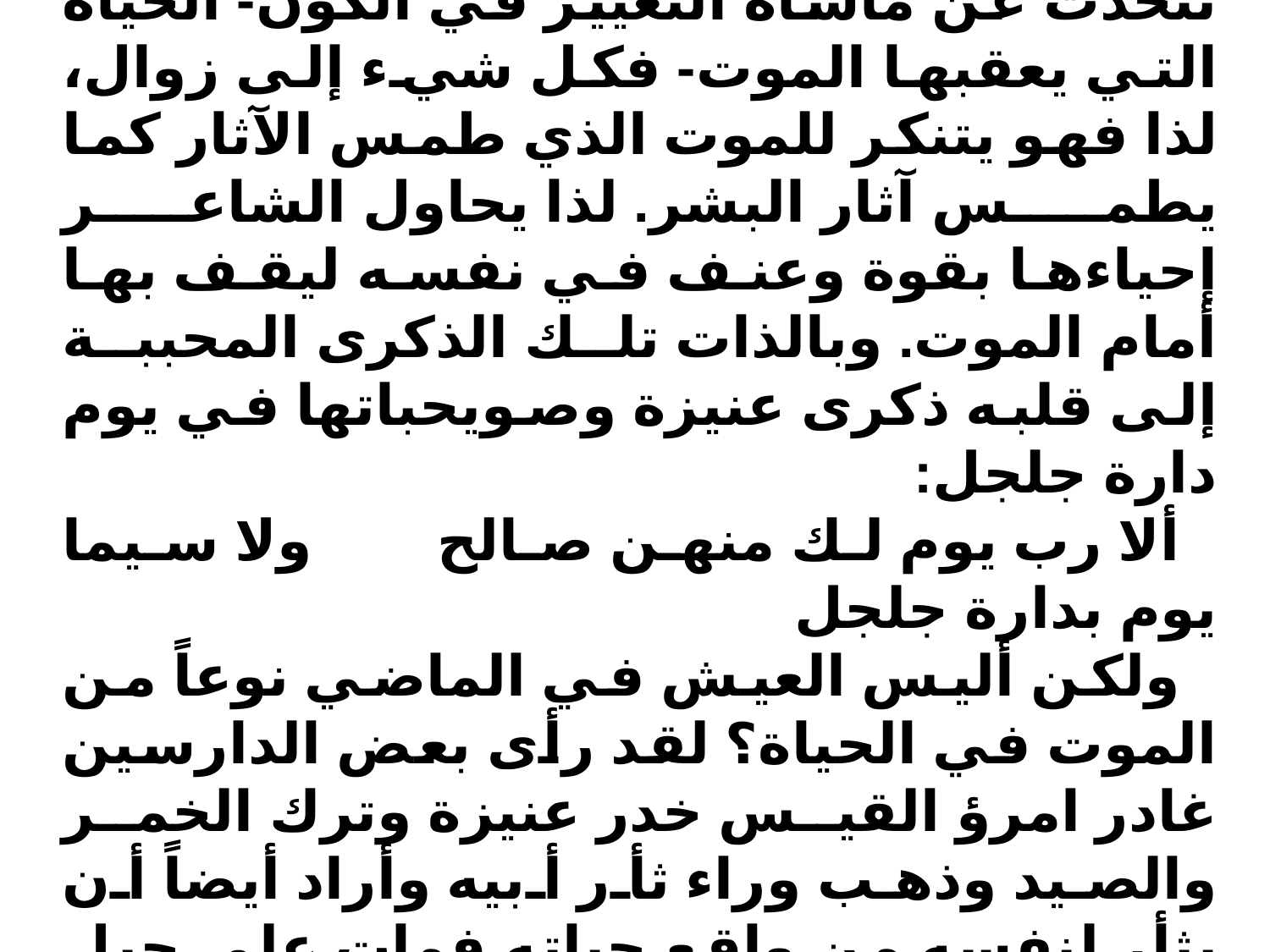

إن امرأ القيس يحيل تجربته المادية تلك –في الترحال والغربة- إلى تجربة شعورية تتحدث عن مأساة التغيير في الكون- الحياة التي يعقبها الموت- فكل شيء إلى زوال، لذا فهو يتنكر للموت الذي طمس الآثار كما يطمس آثار البشر. لذا يحاول الشاعر إحياءها بقوة وعنف في نفسه ليقف بها أمام الموت. وبالذات تلك الذكرى المحببة إلى قلبه ذكرى عنيزة وصويحباتها في يوم دارة جلجل:
ألا رب يوم لك منهن صالح        ولا سيما يوم بدارة جلجل
ولكن أليس العيش في الماضي نوعاً من الموت في الحياة؟ لقد رأى بعض الدارسين غادر امرؤ القيس خدر عنيزة وترك الخمر والصيد وذهب وراء ثأر أبيه وأراد أيضاً أن يثأر لنفسه من واقع حياته فمات على جبل تركي بعد أن طوف الآفاق ورضي من الغنيمة بالإياب .